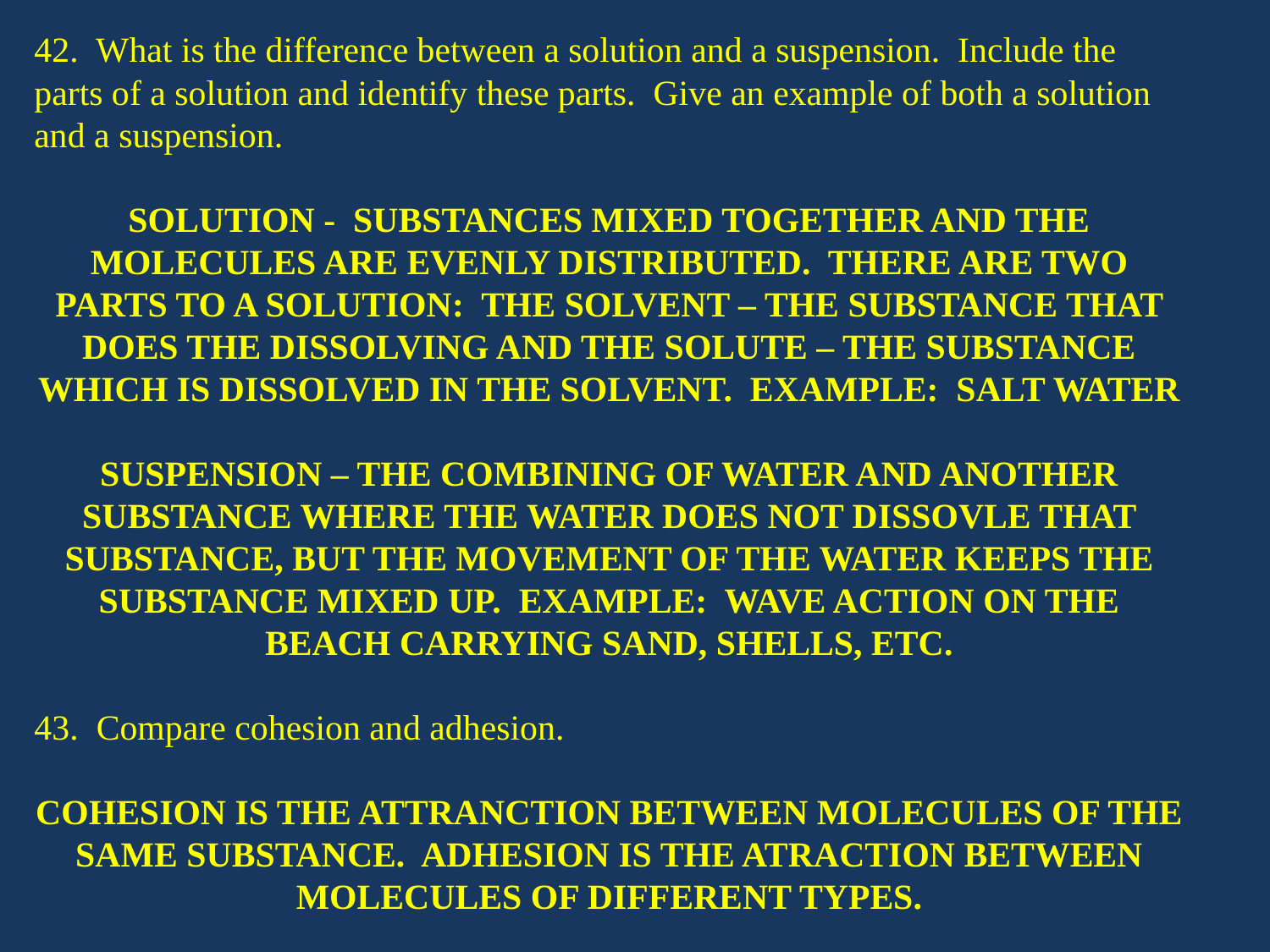

42.  What is the difference between a solution and a suspension.  Include the parts of a solution and identify these parts.  Give an example of both a solution and a suspension.

SOLUTION -  SUBSTANCES MIXED TOGETHER AND THE MOLECULES ARE EVENLY DISTRIBUTED.  THERE ARE TWO PARTS TO A SOLUTION:  THE SOLVENT – THE SUBSTANCE THAT DOES THE DISSOLVING AND THE SOLUTE – THE SUBSTANCE WHICH IS DISSOLVED IN THE SOLVENT.  EXAMPLE:  SALT WATER

SUSPENSION – THE COMBINING OF WATER AND ANOTHER SUBSTANCE WHERE THE WATER DOES NOT DISSOVLE THAT SUBSTANCE, BUT THE MOVEMENT OF THE WATER KEEPS THE SUBSTANCE MIXED UP.  EXAMPLE:  WAVE ACTION ON THE BEACH CARRYING SAND, SHELLS, ETC.

43.  Compare cohesion and adhesion.

COHESION IS THE ATTRANCTION BETWEEN MOLECULES OF THE SAME SUBSTANCE.  ADHESION IS THE ATRACTION BETWEEN MOLECULES OF DIFFERENT TYPES.